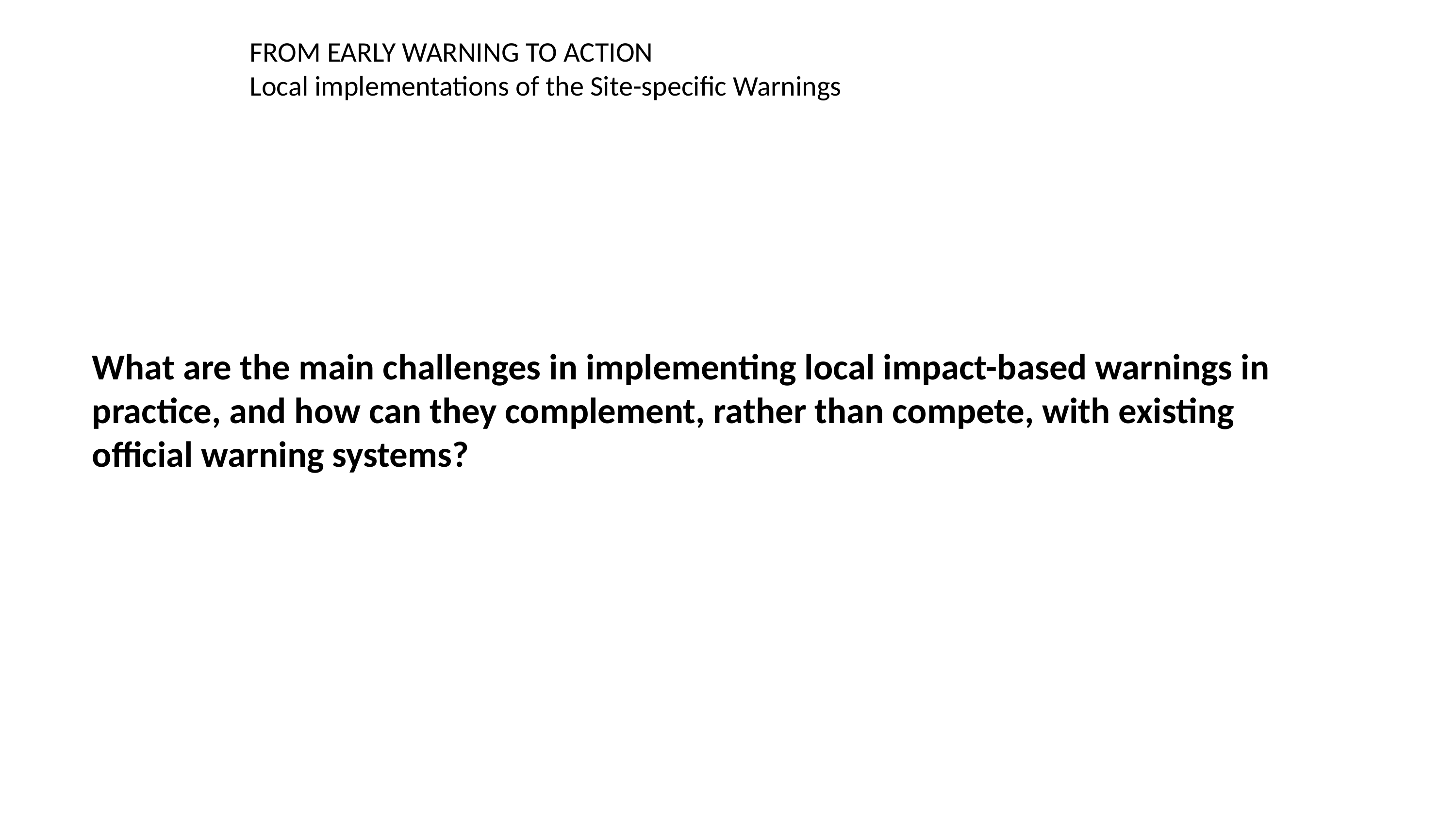

FROM EARLY WARNING TO ACTION
Local implementations of the Site-specific Warnings

What are the main challenges in implementing local impact-based warnings in practice, and how can they complement, rather than compete, with existing official warning systems?